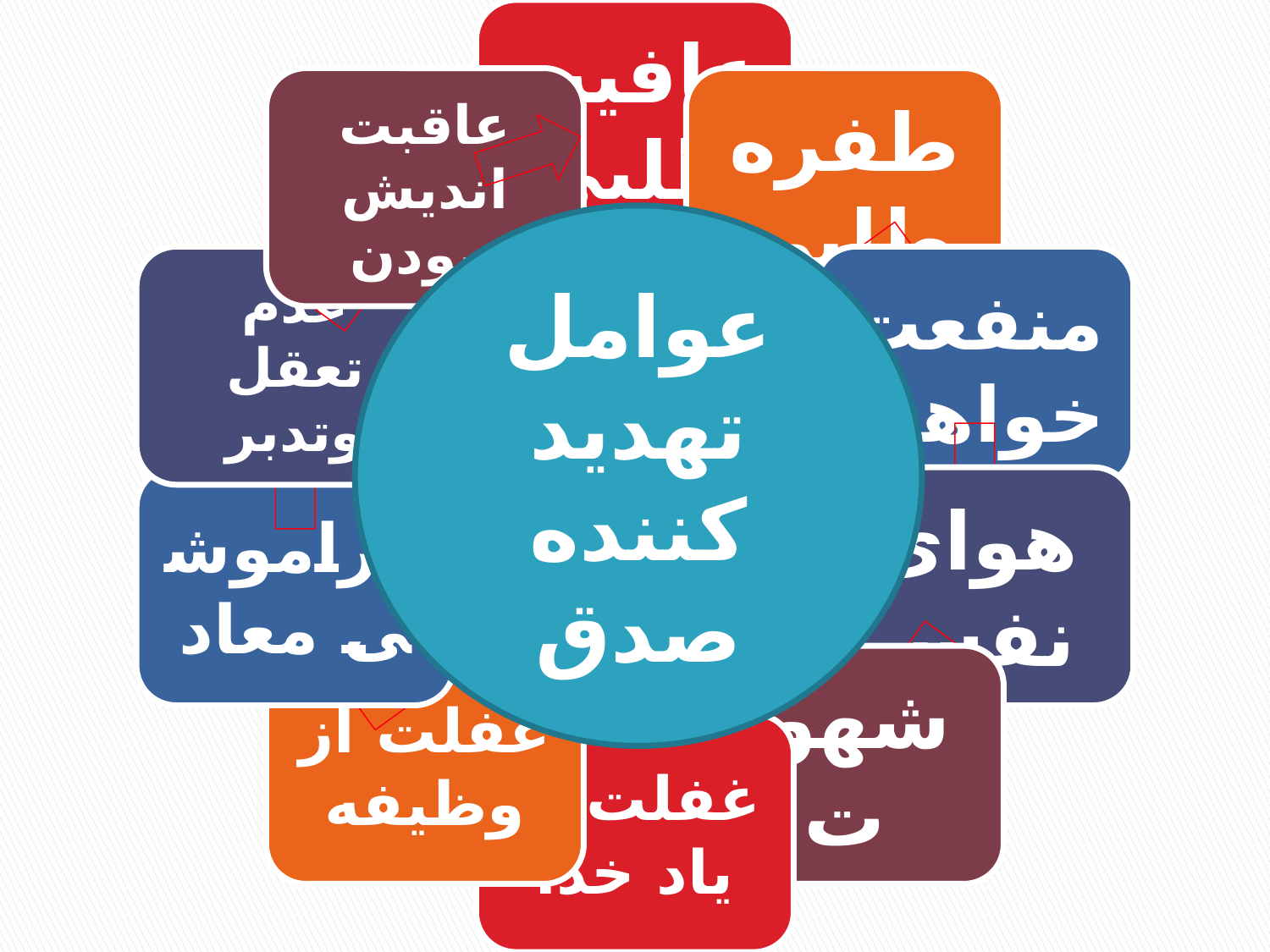

طفره طلبی
غفلت از وظیفه
عوامل تهدید کننده صدق